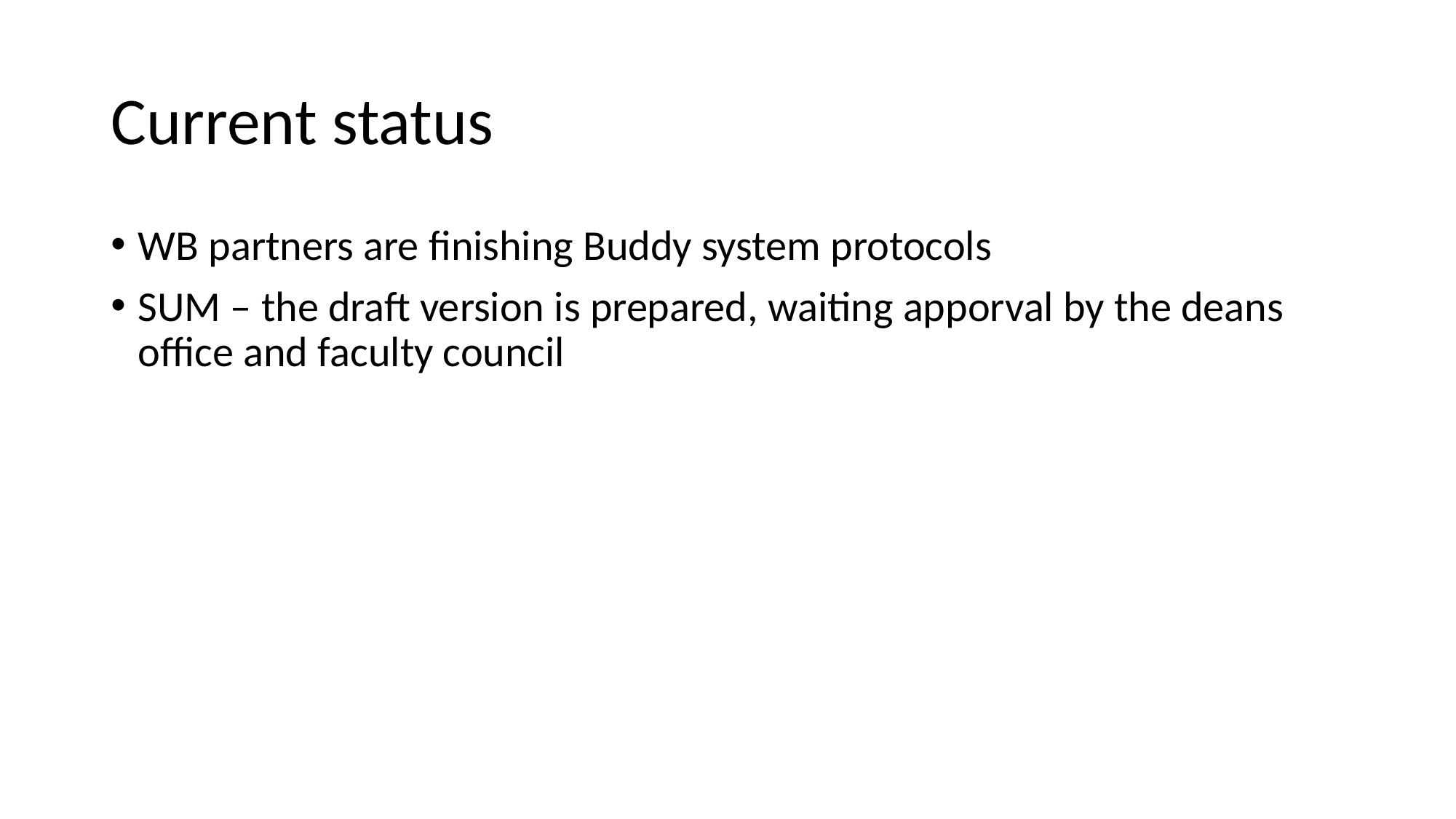

# Current status
WB partners are finishing Buddy system protocols
SUM – the draft version is prepared, waiting apporval by the deans office and faculty council